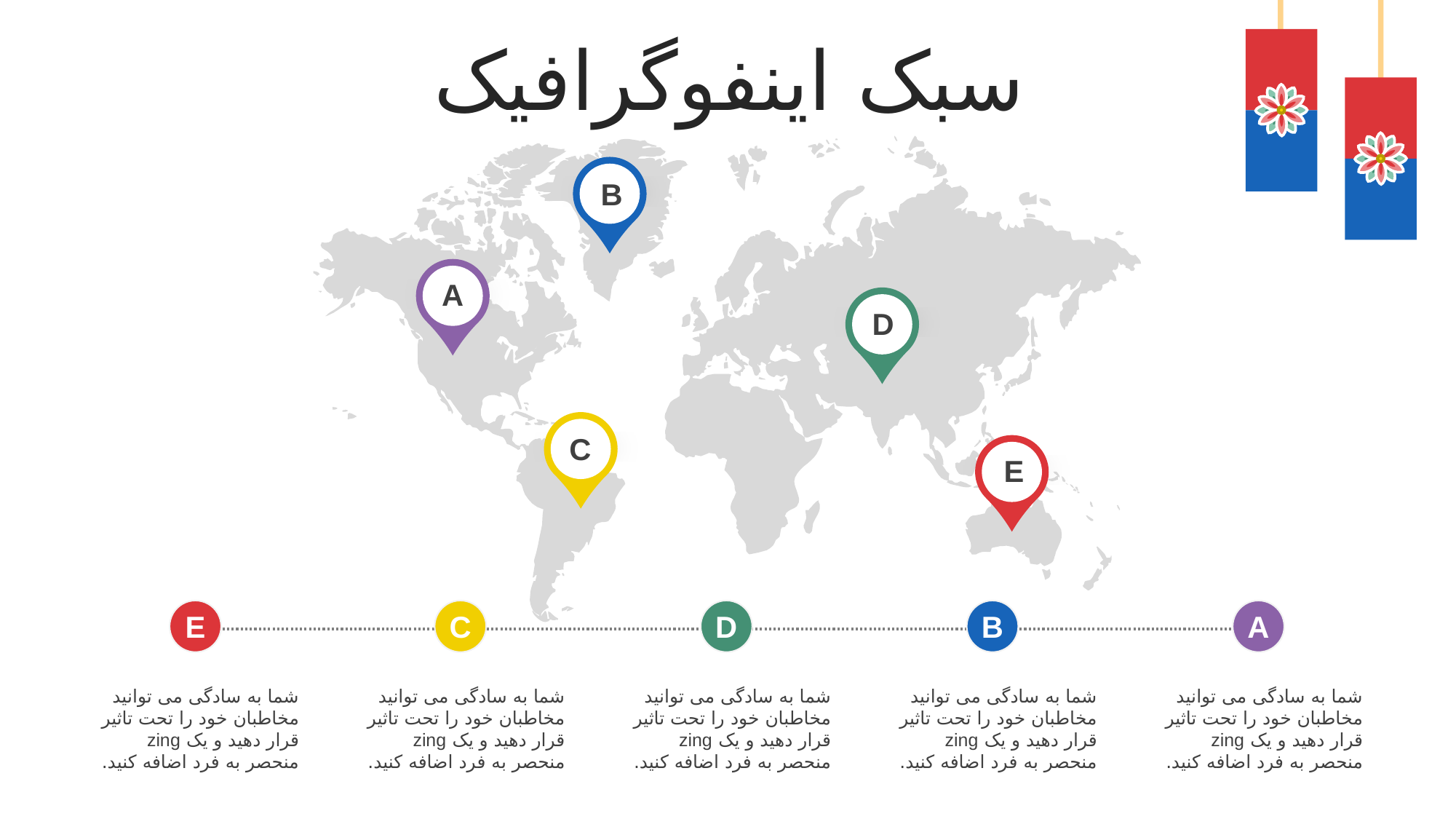

سبک اینفوگرافیک

B

A

D

C

E

E
C
D
B
A

شما به سادگی می توانید مخاطبان خود را تحت تاثیر قرار دهید و یک zing منحصر به فرد اضافه کنید.
شما به سادگی می توانید مخاطبان خود را تحت تاثیر قرار دهید و یک zing منحصر به فرد اضافه کنید.
شما به سادگی می توانید مخاطبان خود را تحت تاثیر قرار دهید و یک zing منحصر به فرد اضافه کنید.
شما به سادگی می توانید مخاطبان خود را تحت تاثیر قرار دهید و یک zing منحصر به فرد اضافه کنید.
شما به سادگی می توانید مخاطبان خود را تحت تاثیر قرار دهید و یک zing منحصر به فرد اضافه کنید.